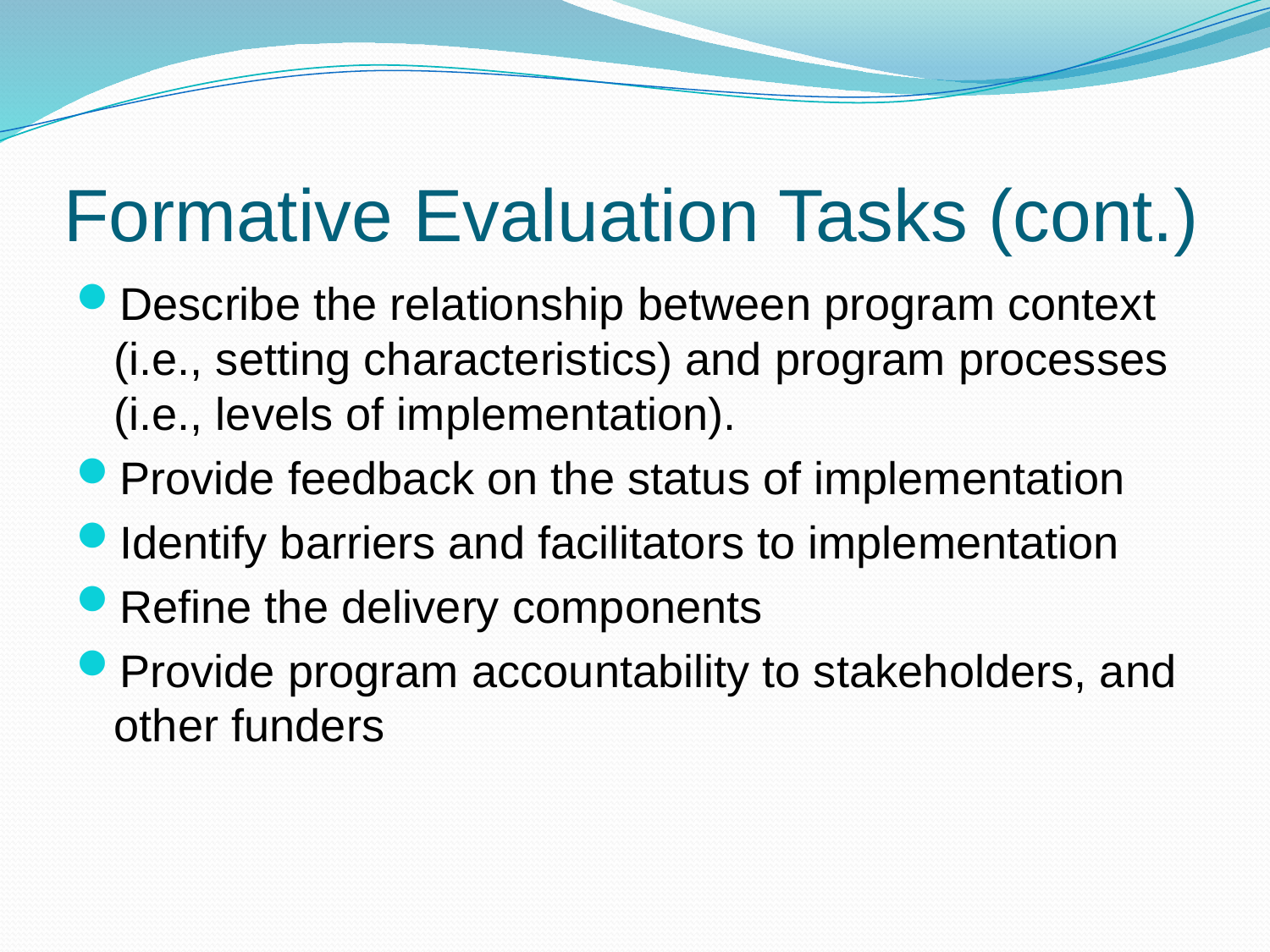

# Formative Evaluation Tasks (cont.)
Describe the relationship between program context (i.e., setting characteristics) and program processes (i.e., levels of implementation).
Provide feedback on the status of implementation
Identify barriers and facilitators to implementation
Refine the delivery components
Provide program accountability to stakeholders, and other funders